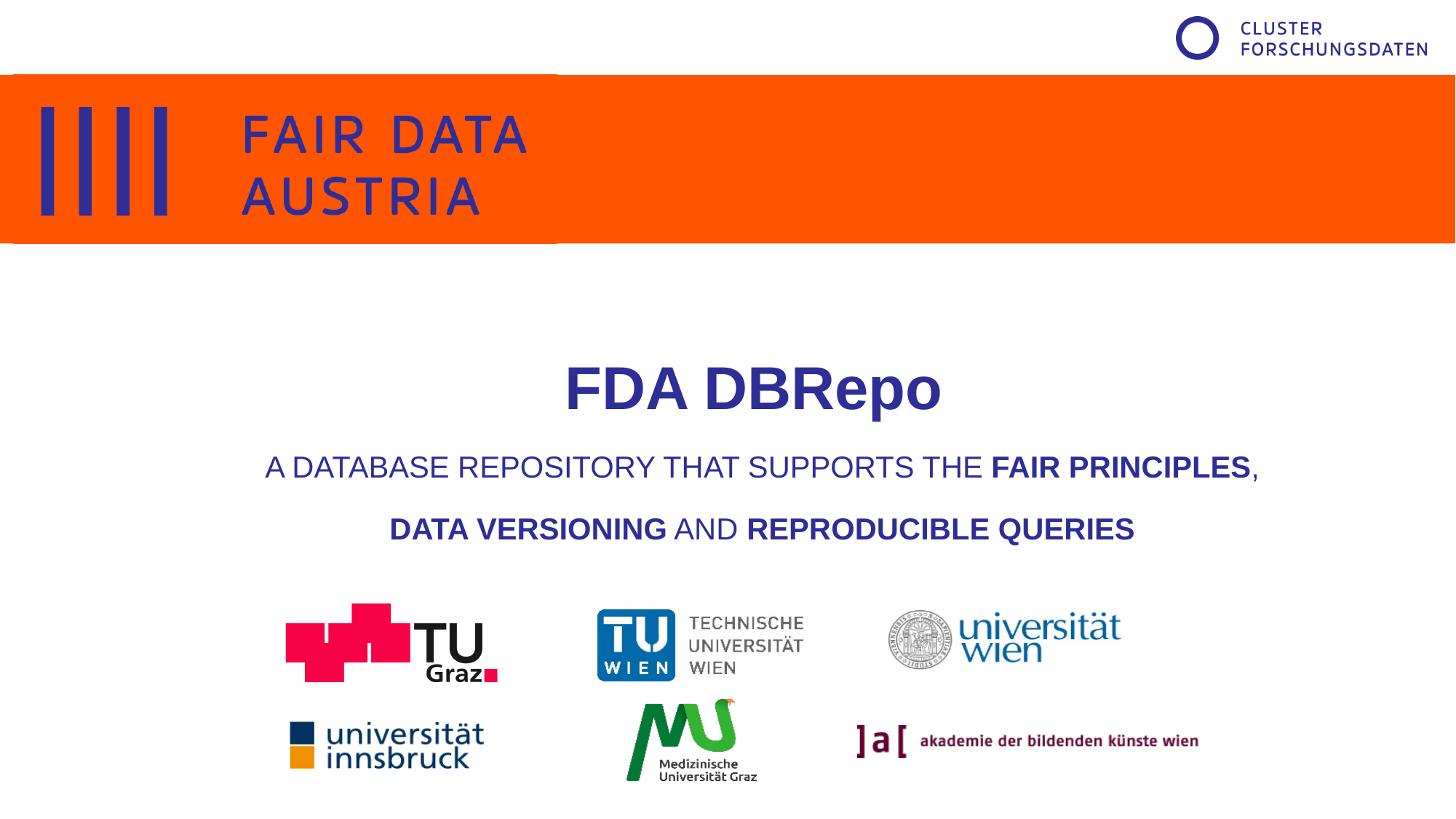

FDA DBRepo
A database repository that supports the fair principles, data versioning and reproducible queries